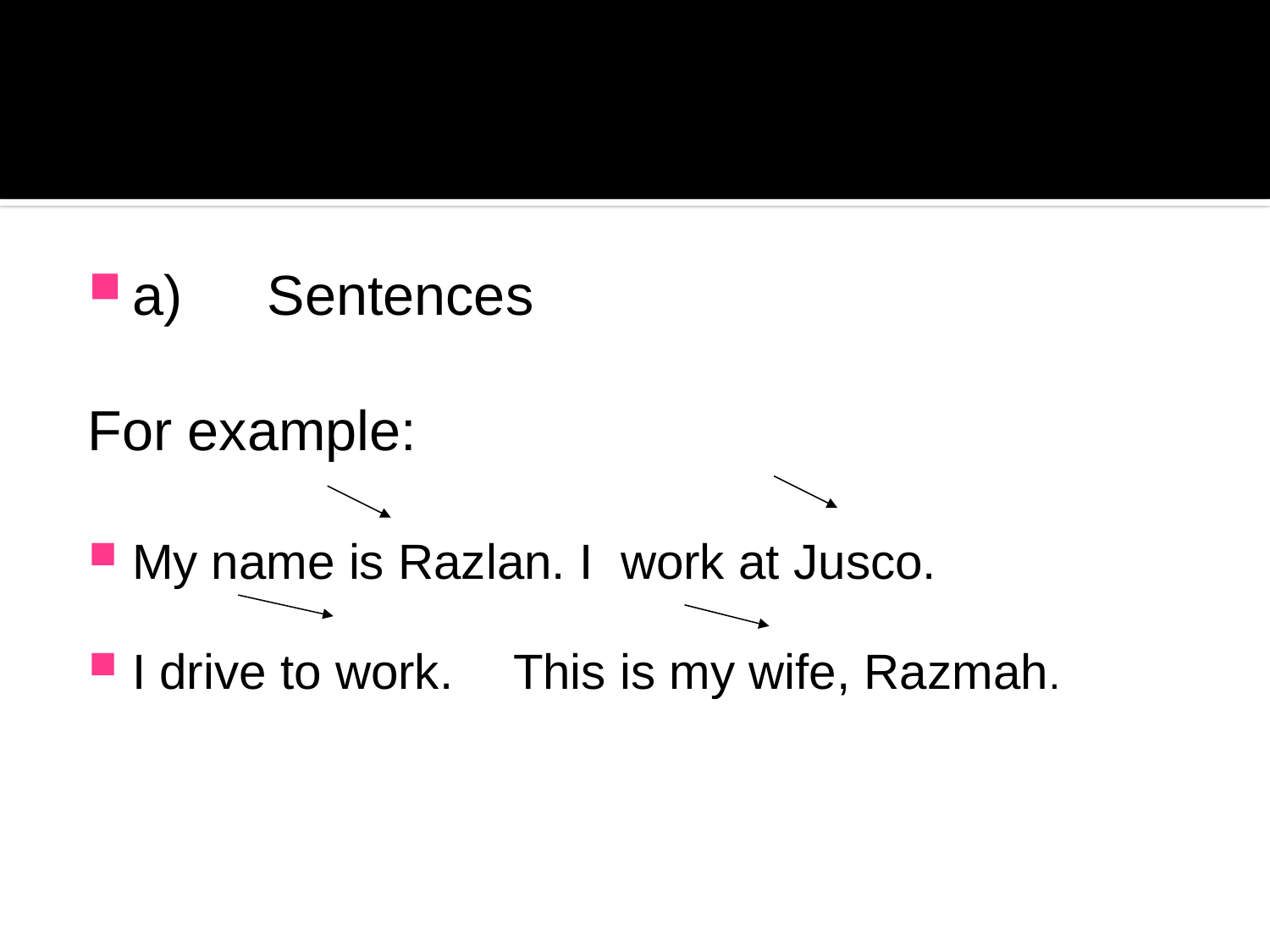

#
a)      Sentences

For example:

My name is Razlan. I  work at Jusco.

I drive to work.	This is my wife, Razmah.